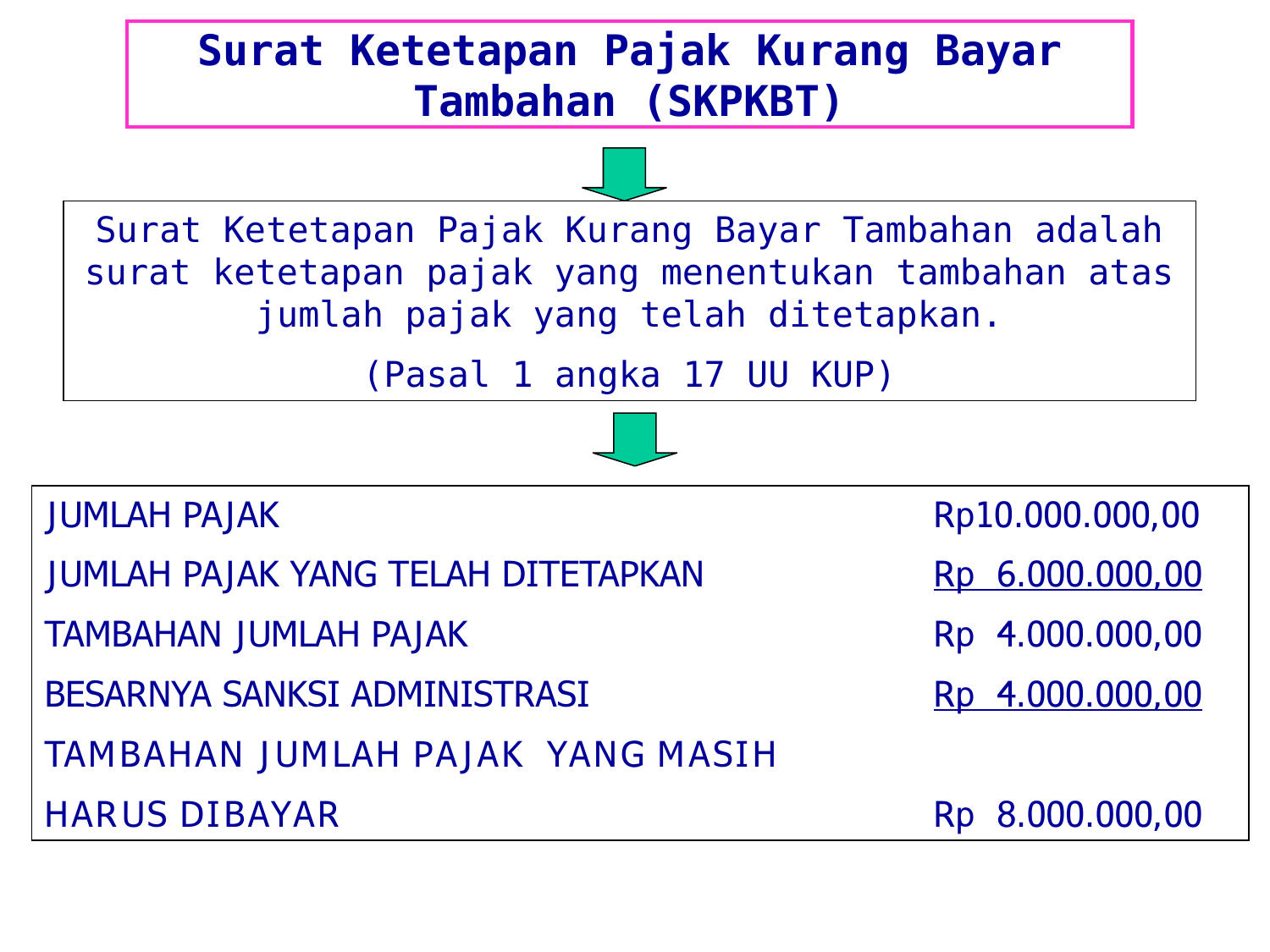

# Surat Ketetapan Pajak Kurang Bayar Tambahan (SKPKBT)

Surat Ketetapan Pajak Kurang Bayar Tambahan adalah surat ketetapan pajak yang menentukan tambahan atas jumlah pajak yang telah ditetapkan.
(Pasal 1 angka 17 UU KUP)

JUMLAH PAJAK						Rp10.000.000,00
JUMLAH PAJAK YANG TELAH DITETAPKAN		Rp  6.000.000,00
TAMBAHAN JUMLAH PAJAK				Rp  4.000.000,00
BESARNYA SANKSI ADMINISTRASI			Rp  4.000.000,00
TAMBAHAN JUMLAH PAJAK  YANG MASIH
HARUS DIBAYAR					Rp  8.000.000,00